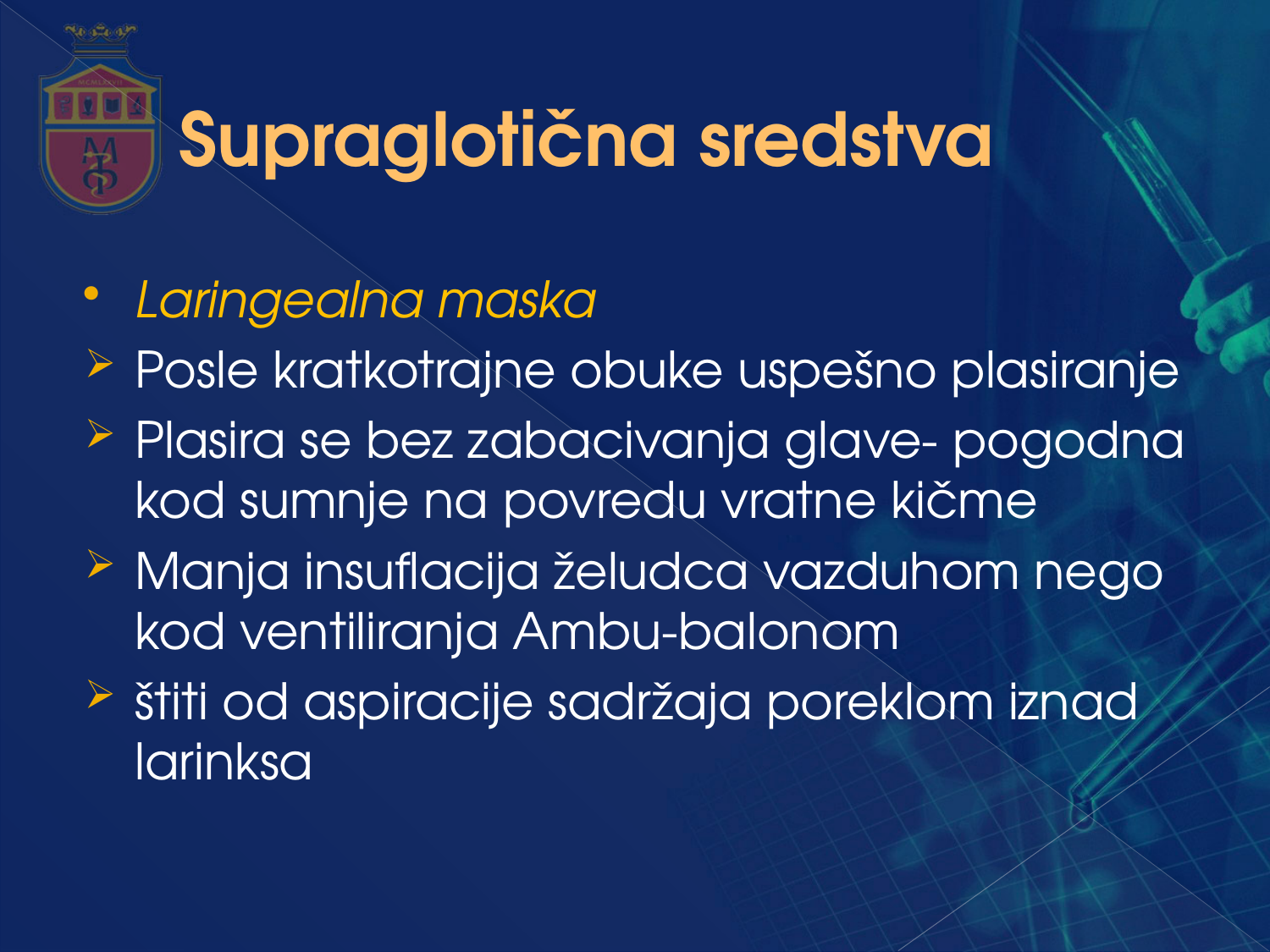

# Supraglotična sredstva
Laringealna maska
Posle kratkotrajne obuke uspešno plasiranje
Plasira se bez zabacivanja glave- pogodna kod sumnje na povredu vratne kičme
Manja insuflacija želudca vazduhom nego kod ventiliranja Ambu-balonom
štiti od aspiracije sadržaja poreklom iznad larinksa